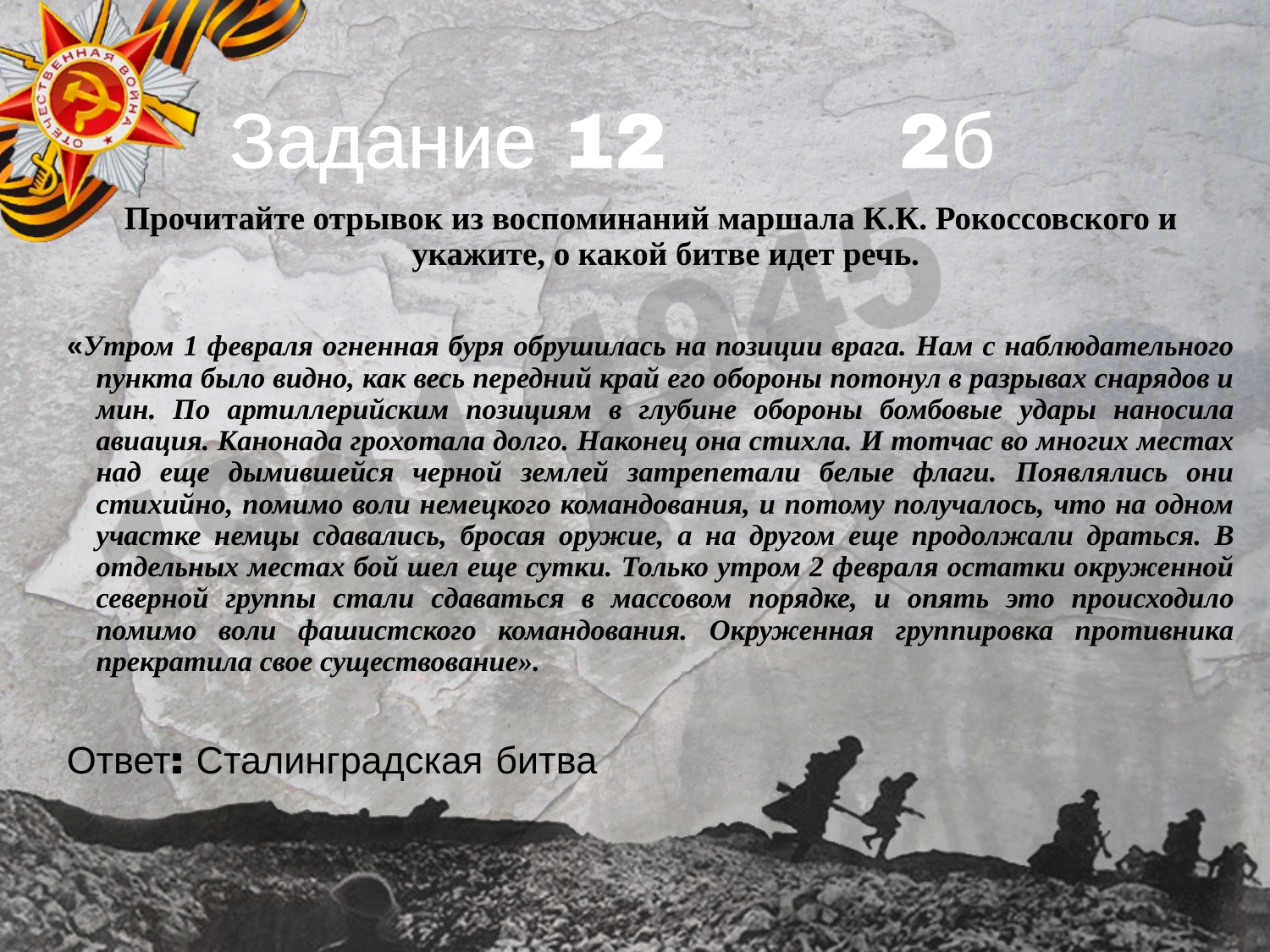

# Задание 12         2б
Прочитайте отрывок из воспоминаний маршала К.К. Рокоссовского и укажите, о какой битве идет речь.

«Утром 1 февраля огненная буря обрушилась на позиции врага. Нам с наблюдательного пункта было видно, как весь передний край его обороны потонул в разрывах снарядов и мин. По артиллерийским позициям в глубине обороны бомбовые удары наносила авиация. Канонада грохотала долго. Наконец она стихла. И тотчас во многих местах над еще дымившейся черной землей затрепетали белые флаги. Появлялись они стихийно, помимо воли немецкого командования, и потому получалось, что на одном участке немцы сдавались, бросая оружие, а на другом еще продолжали драться. В отдельных местах бой шел еще сутки. Только утром 2 февраля остатки окруженной северной группы стали сдаваться в массовом порядке, и опять это происходило помимо воли фашистского командования. Окруженная группировка противника прекратила свое существование».

Ответ: Сталинградская битва